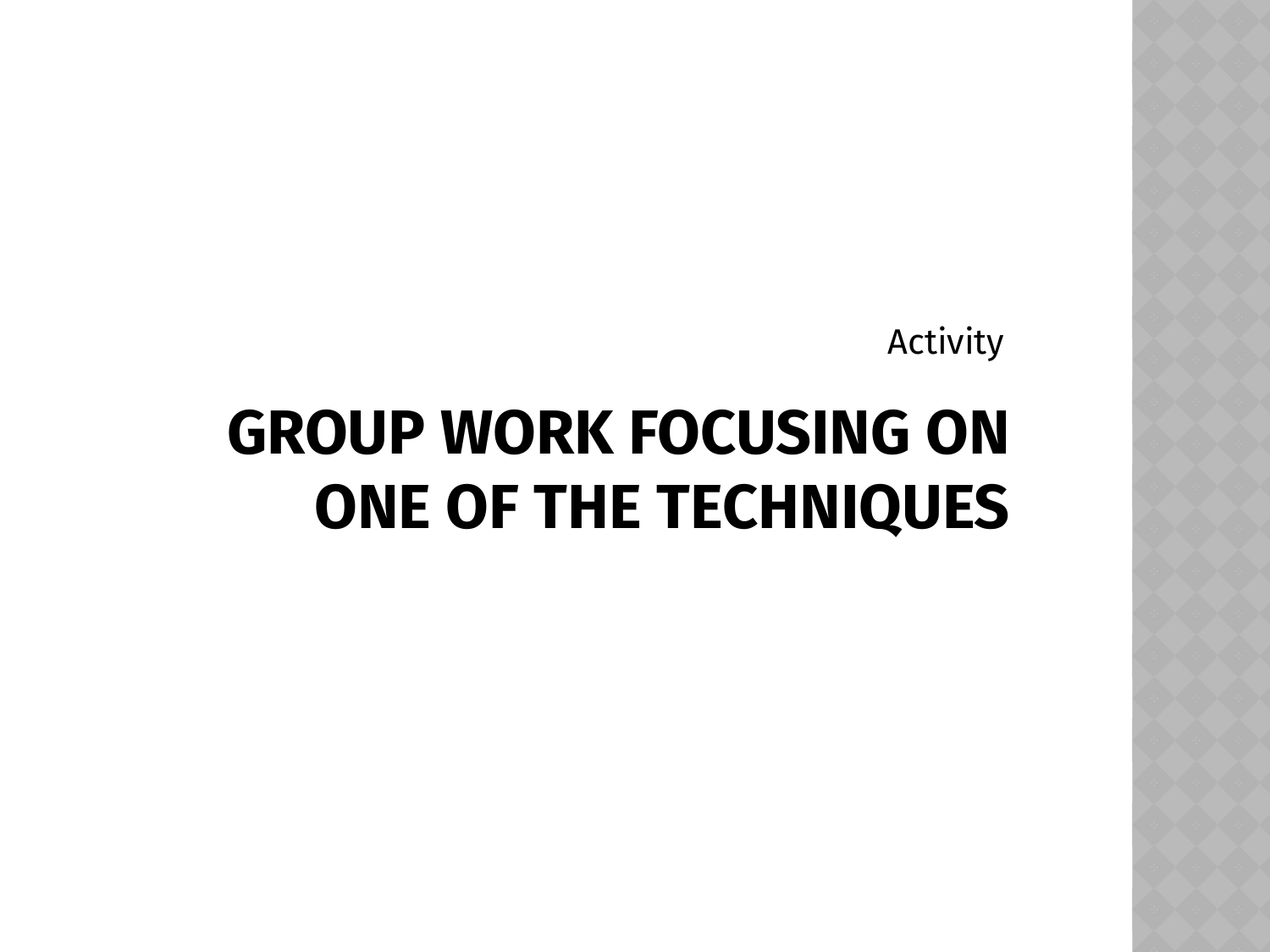

Activity
# Group work focusing on one of the techniques